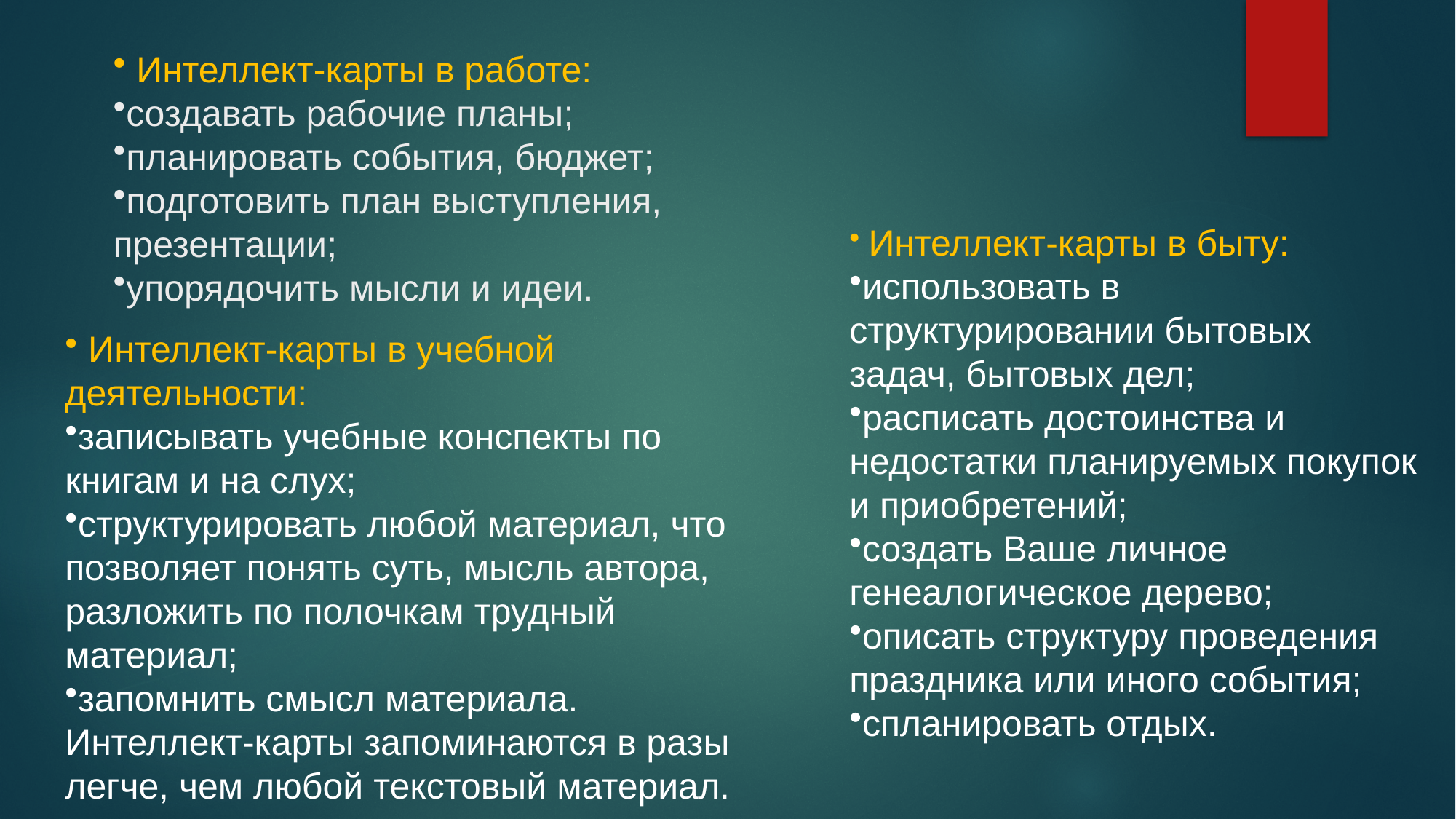

Интеллект-карты в работе:
создавать рабочие планы;
планировать события, бюджет;
подготовить план выступления, презентации;
упорядочить мысли и идеи.
 Интеллект-карты в быту:
использовать в структурировании бытовых задач, бытовых дел;
расписать достоинства и недостатки планируемых покупок и приобретений;
создать Ваше личное генеалогическое дерево;
описать структуру проведения праздника или иного события;
спланировать отдых.
 Интеллект-карты в учебной деятельности:
записывать учебные конспекты по книгам и на слух;
структурировать любой материал, что позволяет понять суть, мысль автора, разложить по полочкам трудный материал;
запомнить смысл материала. Интеллект-карты запоминаются в разы легче, чем любой текстовый материал.